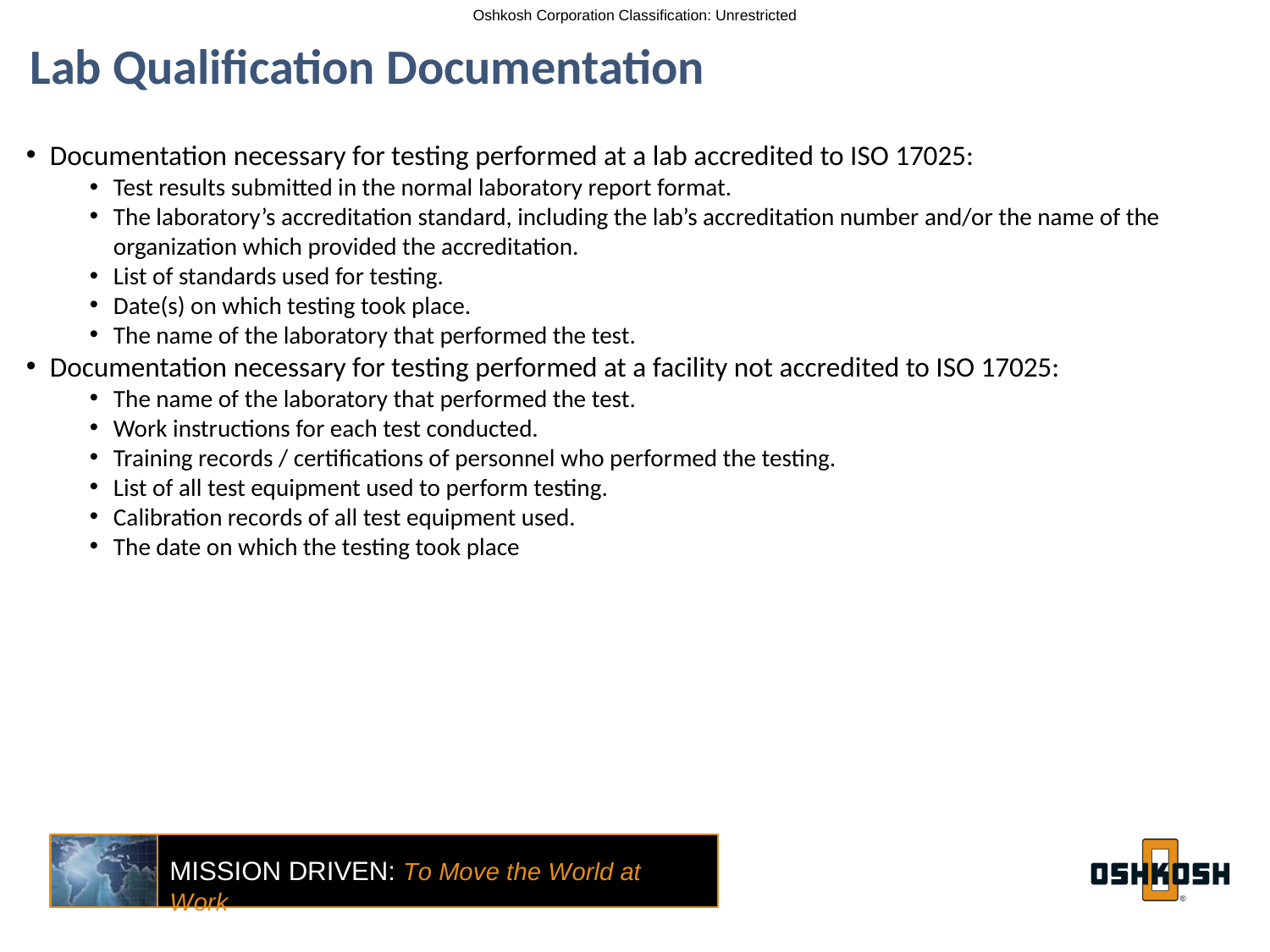

# Lab Qualification Documentation
Documentation necessary for testing performed at a lab accredited to ISO 17025:
Test results submitted in the normal laboratory report format.
The laboratory’s accreditation standard, including the lab’s accreditation number and/or the name of the organization which provided the accreditation.
List of standards used for testing.
Date(s) on which testing took place.
The name of the laboratory that performed the test.
Documentation necessary for testing performed at a facility not accredited to ISO 17025:
The name of the laboratory that performed the test.
Work instructions for each test conducted.
Training records / certifications of personnel who performed the testing.
List of all test equipment used to perform testing.
Calibration records of all test equipment used.
The date on which the testing took place

MISSION DRIVEN: To Move the World at Work